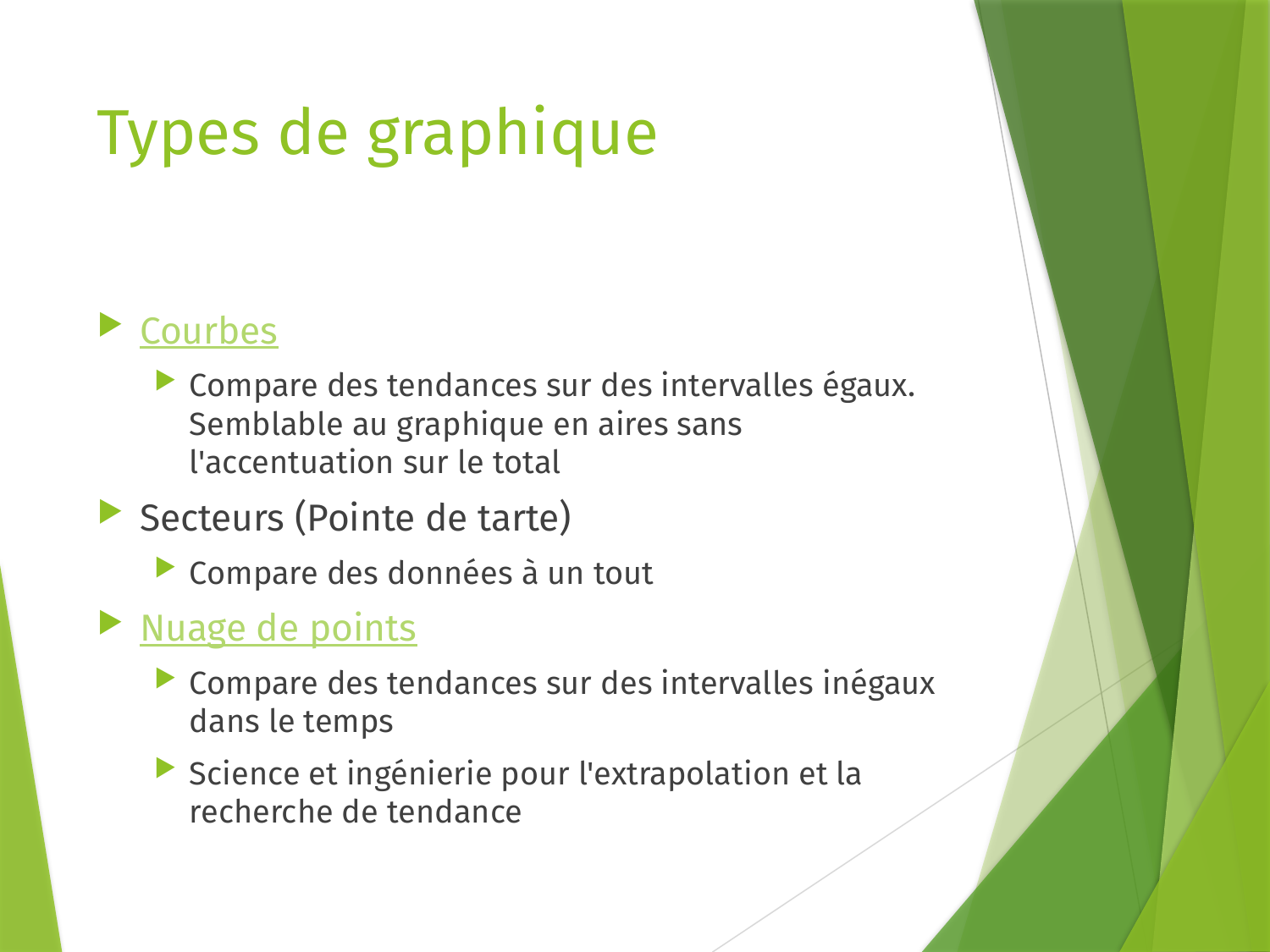

# Types de graphique
Courbes
Compare des tendances sur des intervalles égaux.  Semblable au graphique en aires sans l'accentuation sur le total
Secteurs (Pointe de tarte)
Compare des données à un tout
Nuage de points
Compare des tendances sur des intervalles inégaux dans le temps
Science et ingénierie pour l'extrapolation et la recherche de tendance